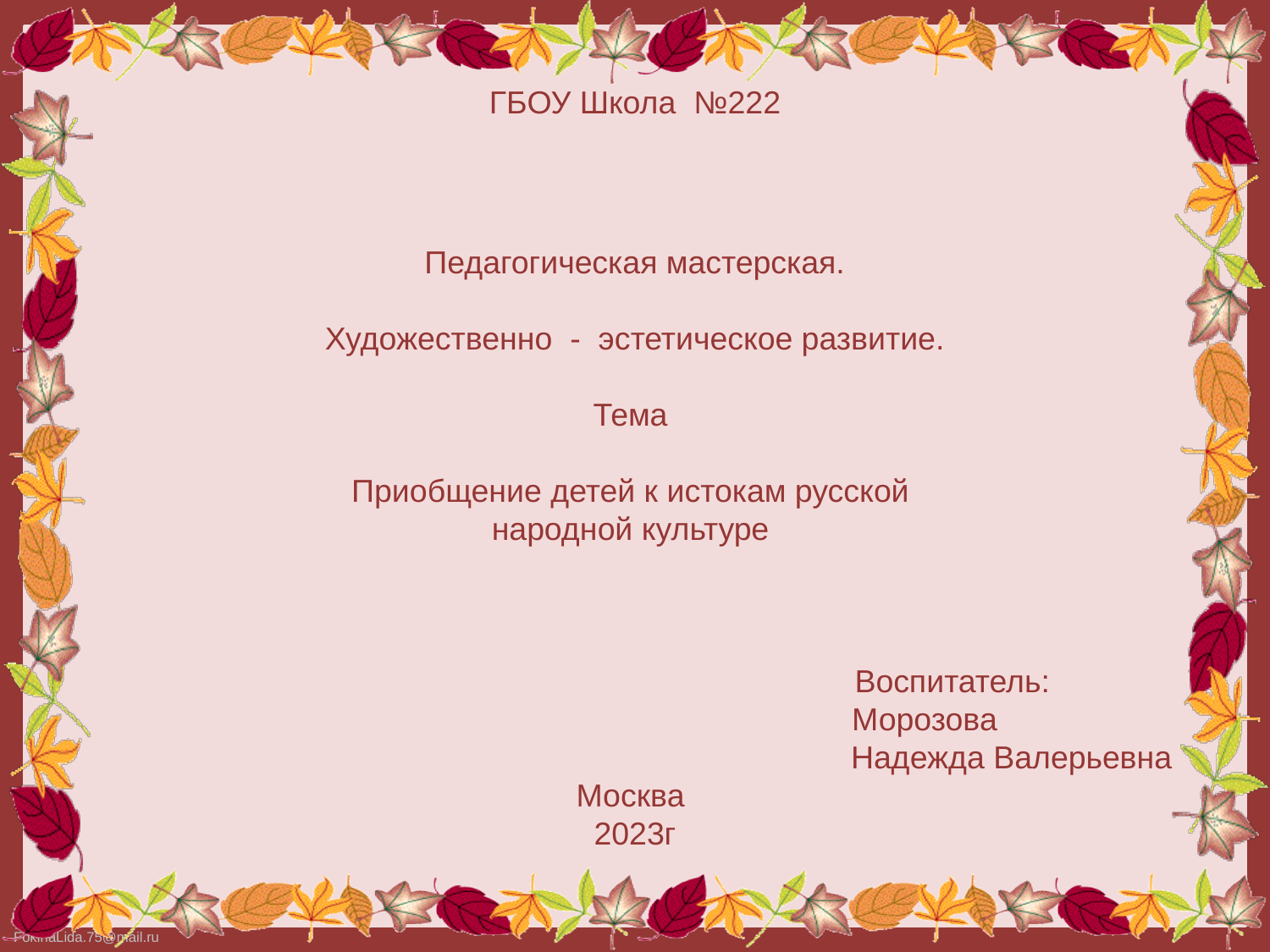

ГБОУ Школа  №222

Педагогическая мастерская.

Художественно  -  эстетическое развитие.

Тема

Приобщение детей к истокам русской
народной культуре

					Воспитатель:
				         Морозова
						Надежда Валерьевна
Москва
2023г